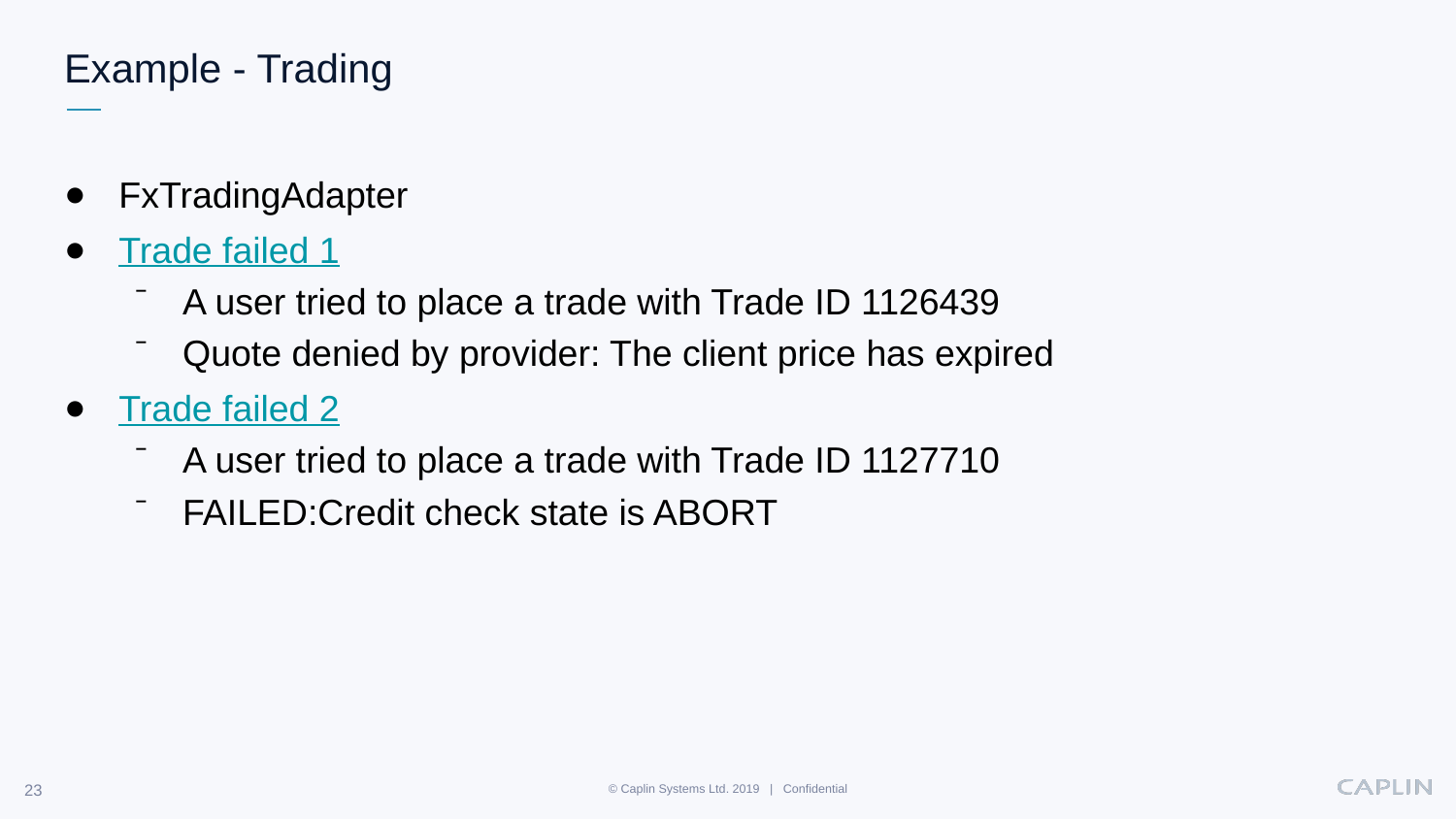

# Example - Trading
FxTradingAdapter
Trade failed 1
A user tried to place a trade with Trade ID 1126439
Quote denied by provider: The client price has expired
Trade failed 2
A user tried to place a trade with Trade ID 1127710
FAILED:Credit check state is ABORT